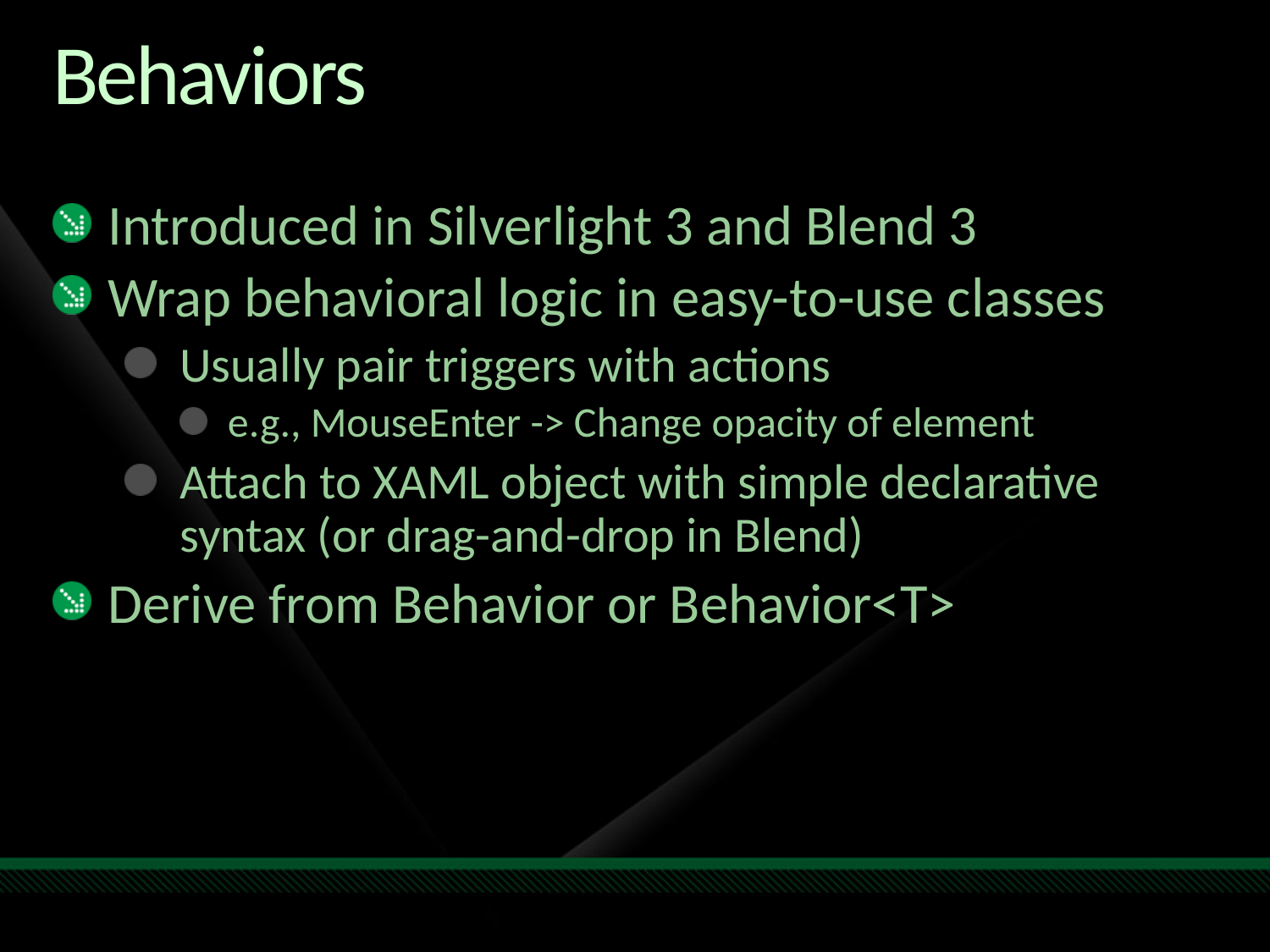

# Behaviors
Introduced in Silverlight 3 and Blend 3
Wrap behavioral logic in easy-to-use classes
Usually pair triggers with actions
e.g., MouseEnter -> Change opacity of element
Attach to XAML object with simple declarative syntax (or drag-and-drop in Blend)
Derive from Behavior or Behavior<T>